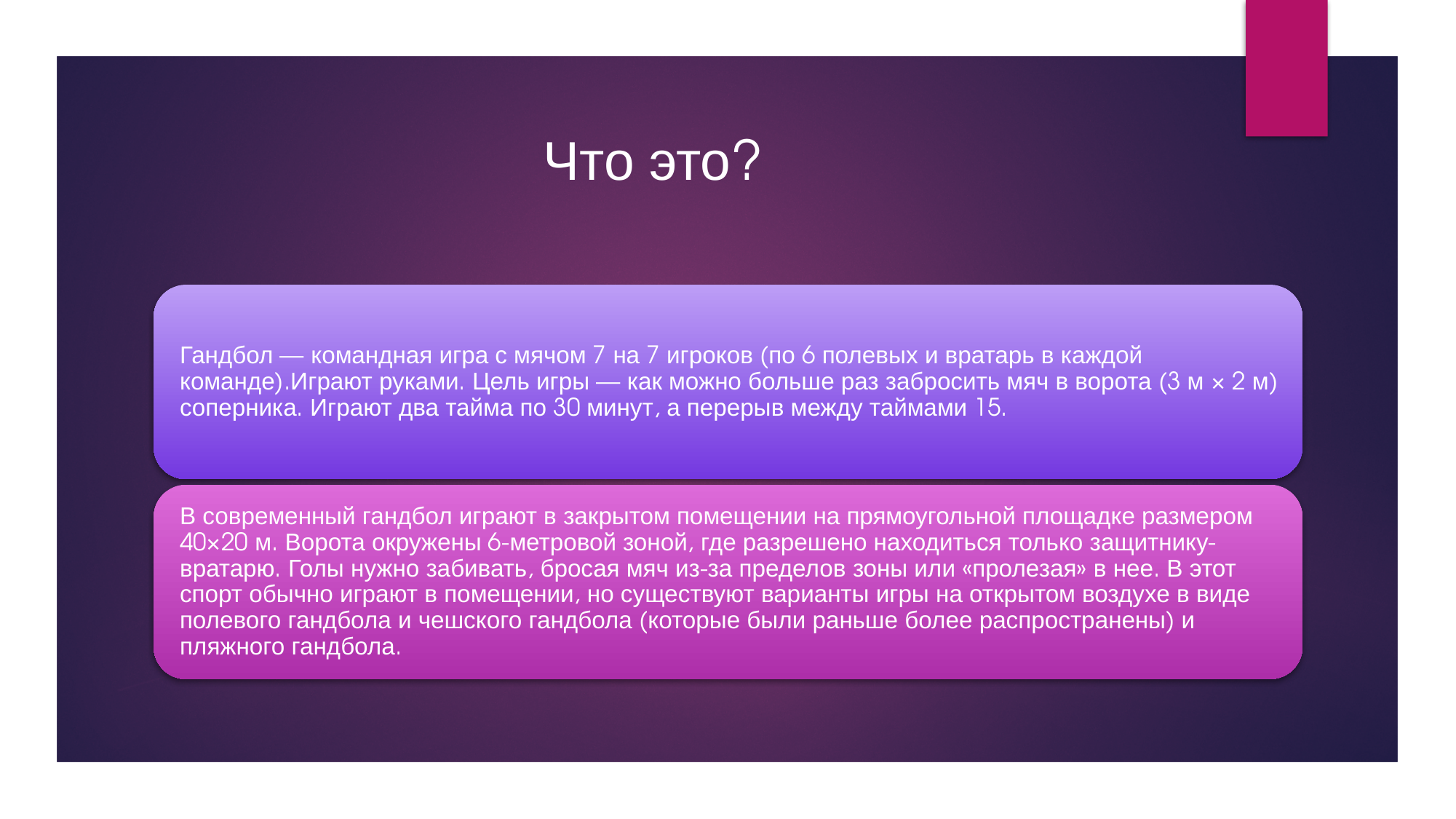

# Что это?
Гандбол — командная игра с мячом 7 на 7 игроков (по 6 полевых и вратарь в каждой команде).Играют руками. Цель игры — как можно больше раз забросить мяч в ворота (3 м × 2 м) соперника. Играют два тайма по 30 минут, а перерыв между таймами 15.
В современный гандбол играют в закрытом помещении на прямоугольной площадке размером 40×20 м. Ворота окружены 6-метровой зоной, где разрешено находиться только защитнику-вратарю. Голы нужно забивать, бросая мяч из-за пределов зоны или «пролезая» в нее. В этот спорт обычно играют в помещении, но существуют варианты игры на открытом воздухе в виде полевого гандбола и чешского гандбола (которые были раньше более распространены) и пляжного гандбола.